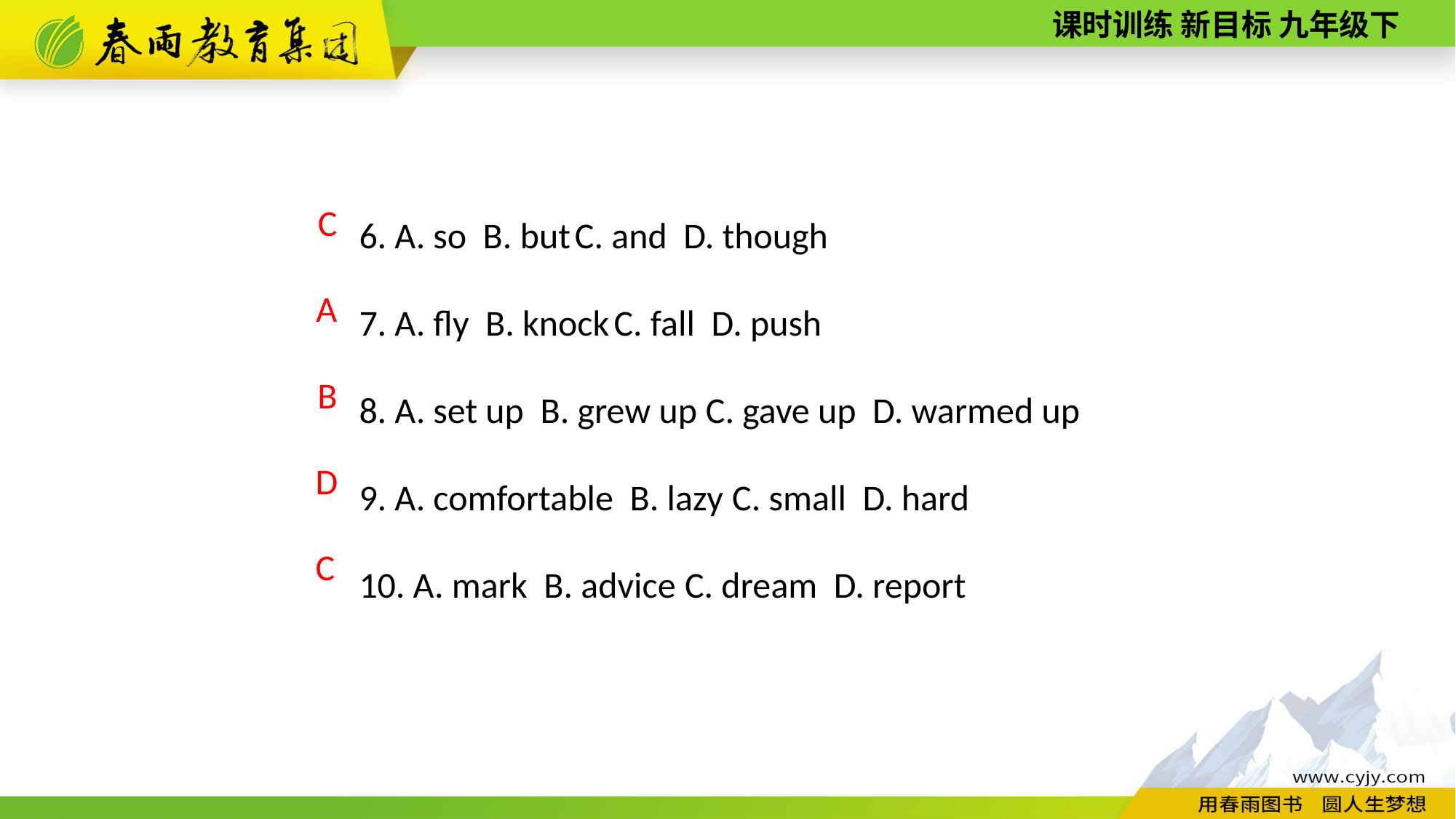

6. A. so  B. but C. and  D. though
7. A. fly  B. knock C. fall  D. push
8. A. set up  B. grew up  C. gave up  D. warmed up
9. A. comfortable  B. lazy  C. small  D. hard
10. A. mark  B. advice  C. dream  D. report
C
A
B
D
C